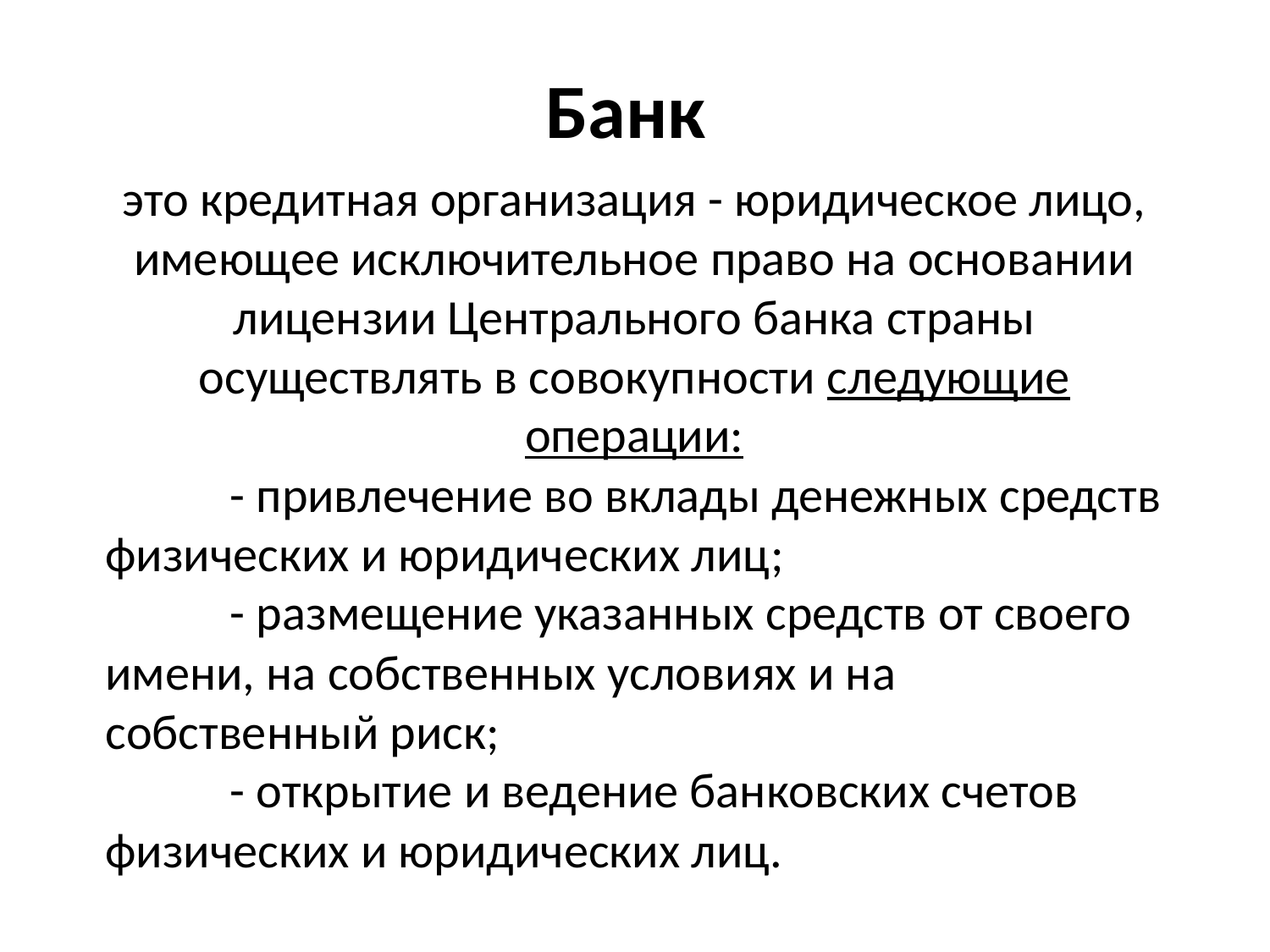

# Банк
это кредитная организация - юридическое лицо, имеющее исключительное право на основании лицензии Центрального банка страны осуществлять в совокупности следующие операции:
- привлечение во вклады денежных средств физических и юридических лиц;
- размещение указанных средств от своего имени, на собственных условиях и на собственный риск;
- открытие и ведение банковских счетов физических и юридических лиц.